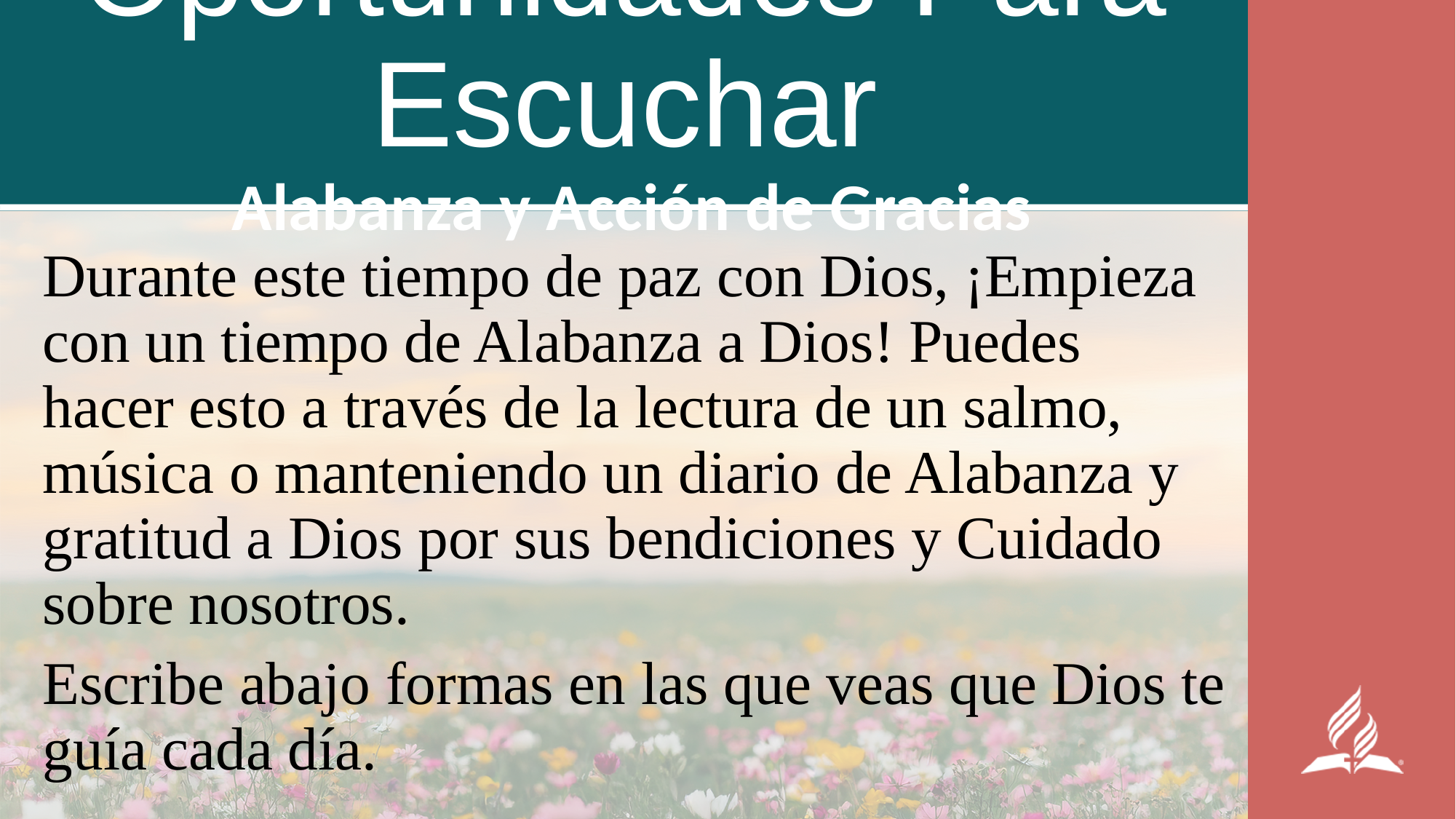

# Oportunidades Para Escuchar Alabanza y Acción de Gracias
Durante este tiempo de paz con Dios, ¡Empieza con un tiempo de Alabanza a Dios! Puedes hacer esto a través de la lectura de un salmo, música o manteniendo un diario de Alabanza y gratitud a Dios por sus bendiciones y Cuidado sobre nosotros.
Escribe abajo formas en las que veas que Dios te guía cada día.